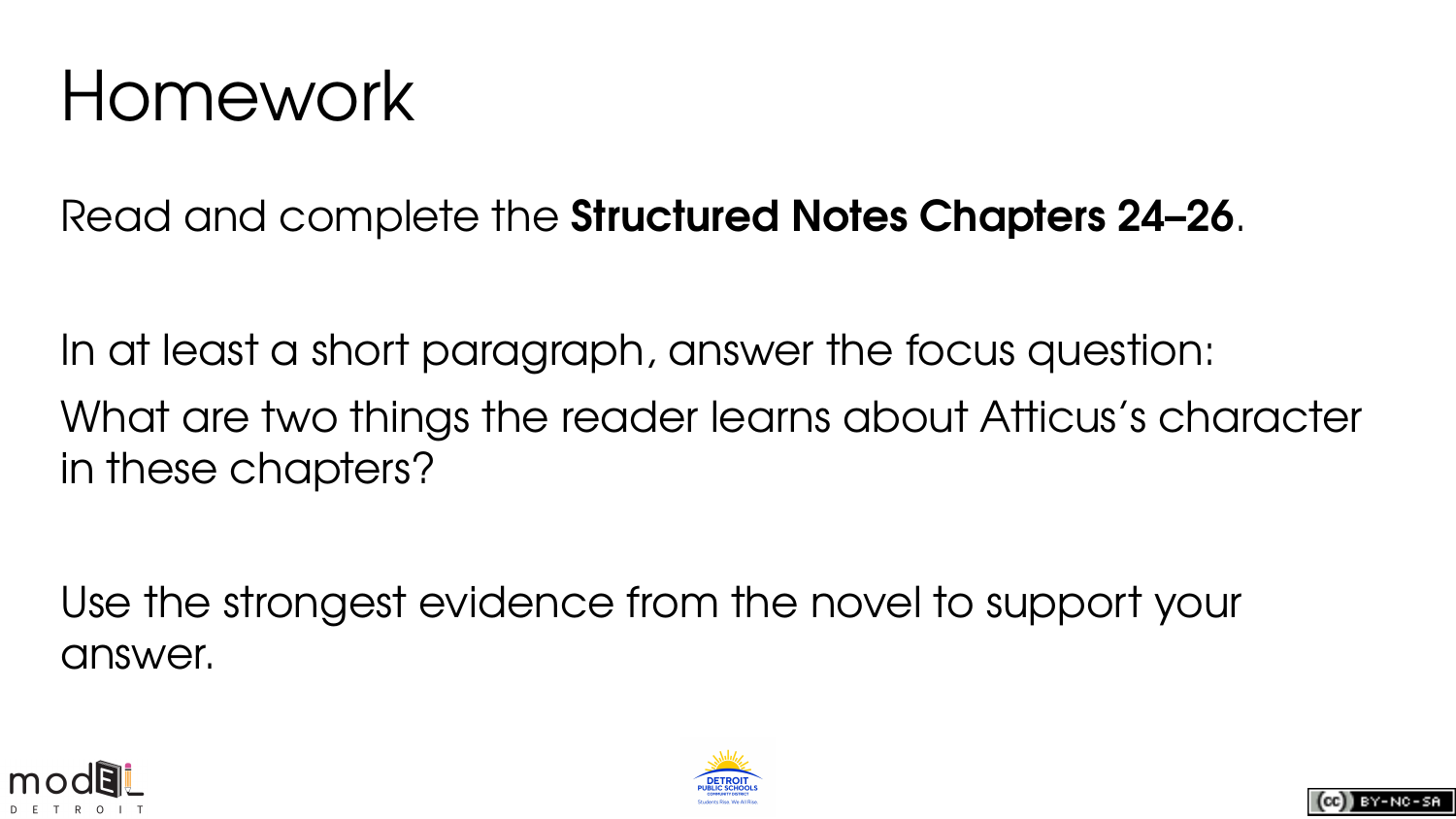

# Homework
Read and complete the Structured Notes Chapters 24–26.

In at least a short paragraph, answer the focus question:
What are two things the reader learns about Atticus’s character in these chapters?

Use the strongest evidence from the novel to support your answer.